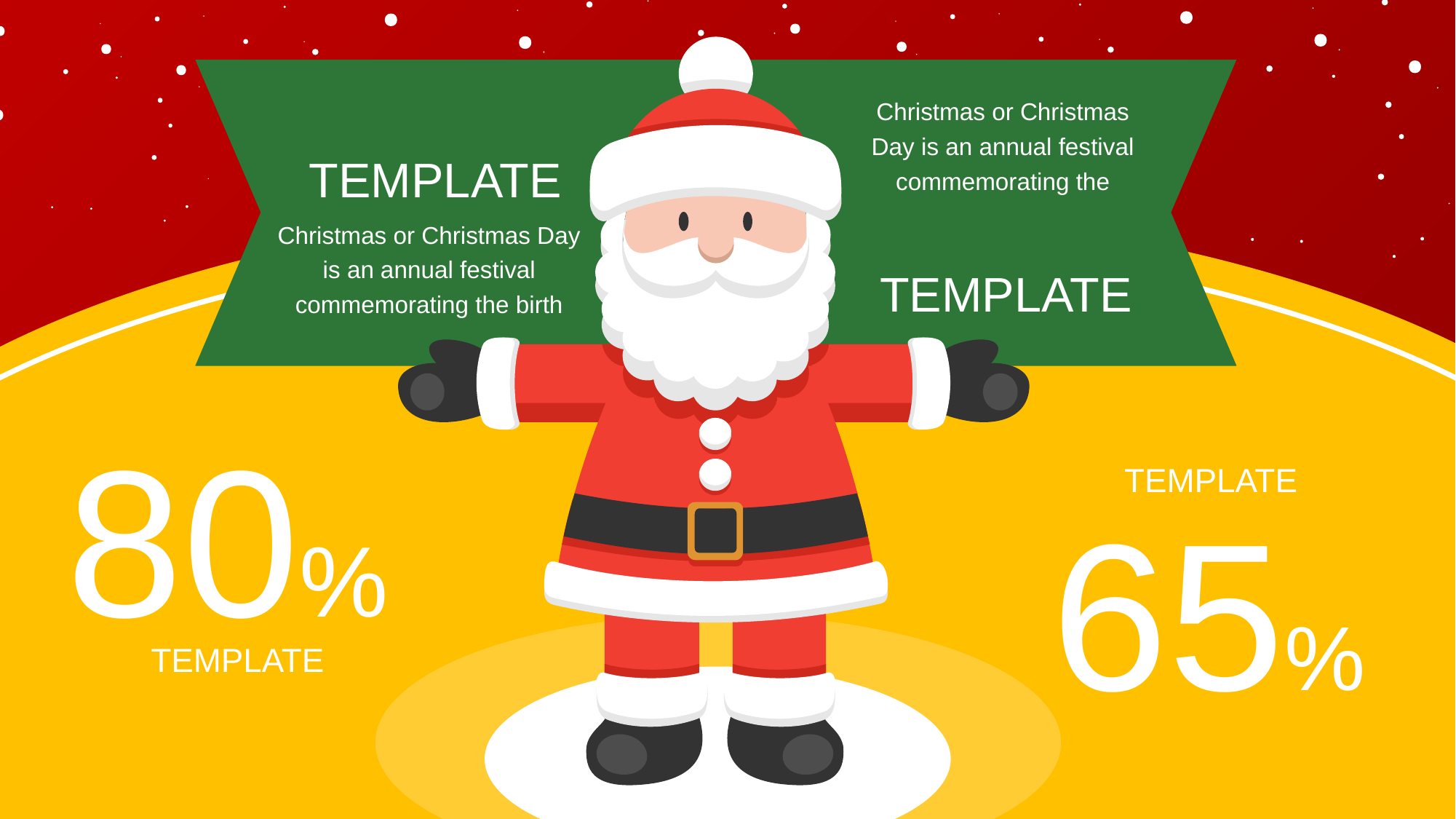

Christmas or Christmas Day is an annual festival commemorating the

TEMPLATE

TEMPLATE

Christmas or Christmas Day is an annual festival commemorating the birth

80%
TEMPLATE
65%

TEMPLATE